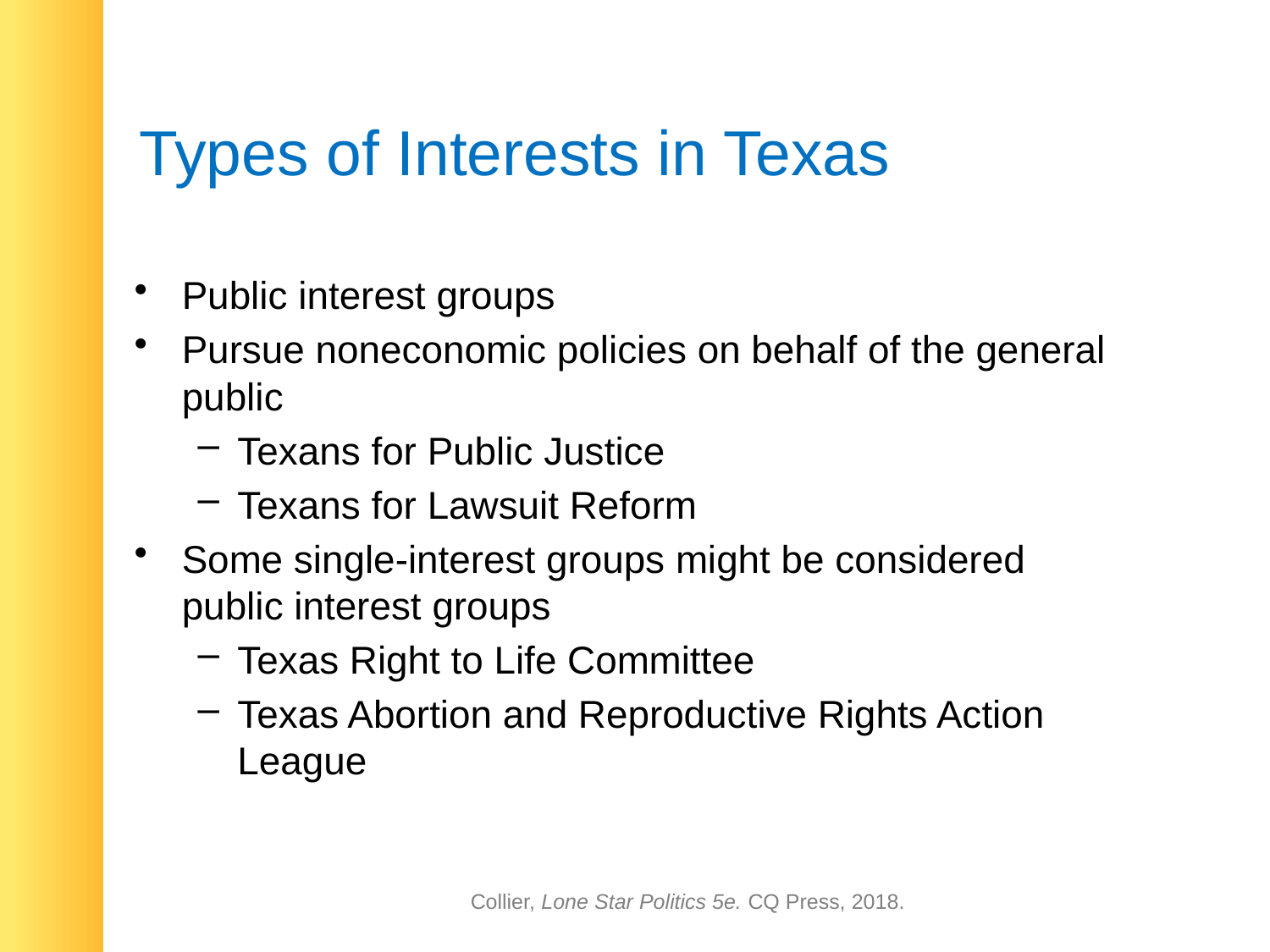

# Types of Interests in Texas
Public interest groups
Pursue noneconomic policies on behalf of the general public
Texans for Public Justice
Texans for Lawsuit Reform
Some single-interest groups might be considered public interest groups
Texas Right to Life Committee
Texas Abortion and Reproductive Rights Action League

Collier, Lone Star Politics 5e. CQ Press, 2018.